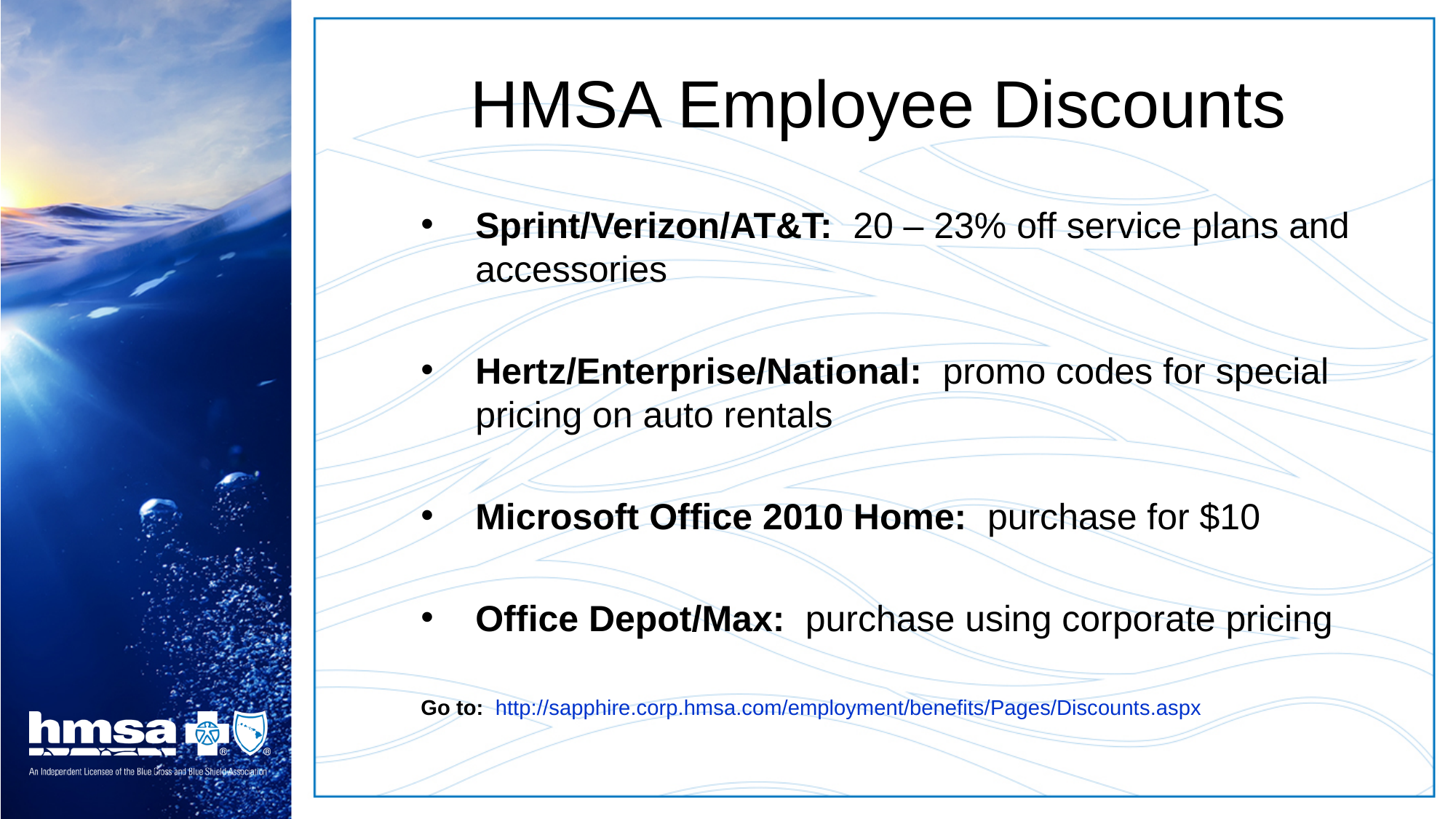

# HMSA Employee Discounts
Sprint/Verizon/AT&T:  20 – 23% off service plans and accessories

Hertz/Enterprise/National:  promo codes for special pricing on auto rentals

Microsoft Office 2010 Home:  purchase for $10

Office Depot/Max:  purchase using corporate pricing

Go to:  http://sapphire.corp.hmsa.com/employment/benefits/Pages/Discounts.aspx